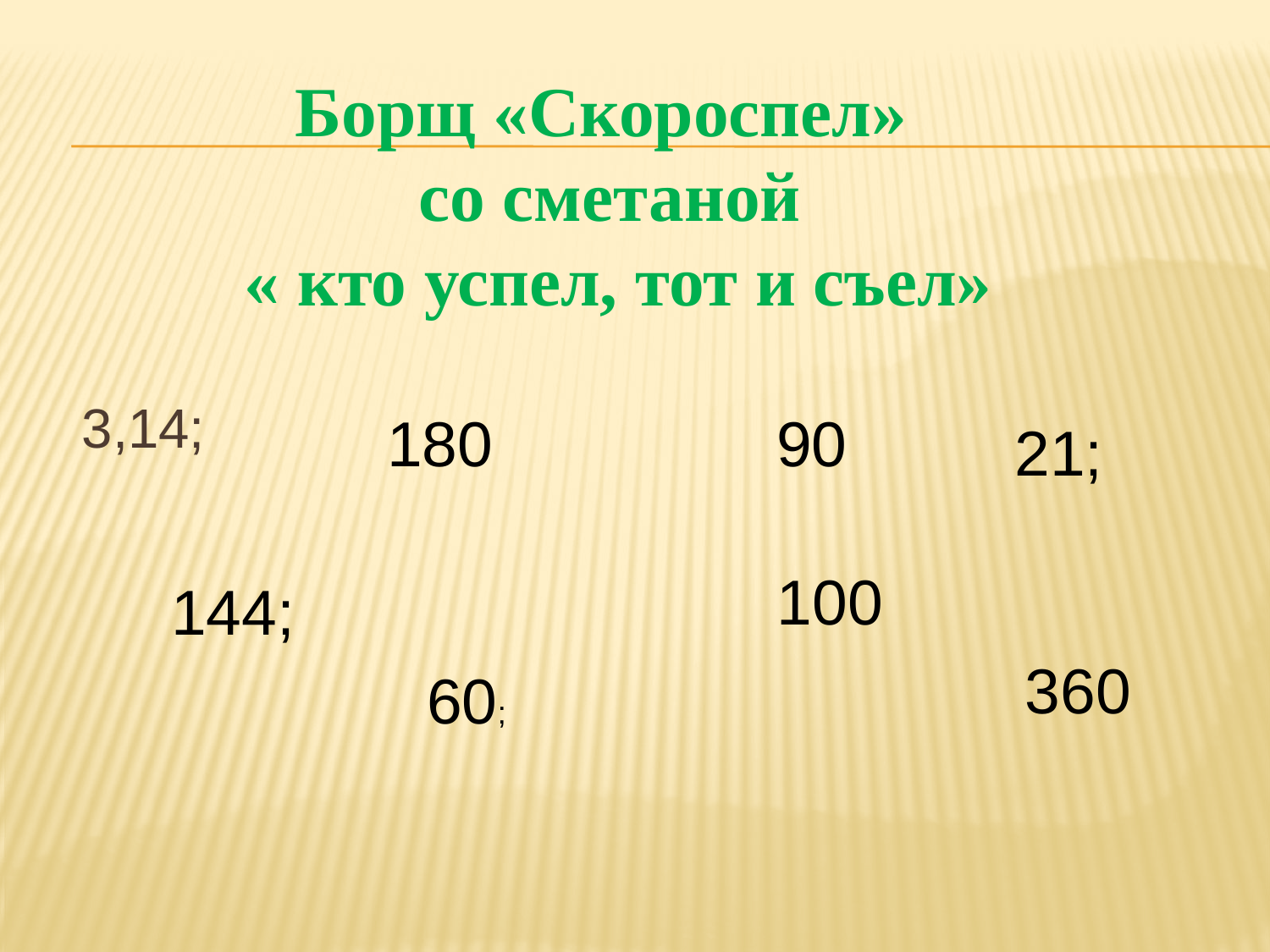

Борщ «Скороспел»
со сметаной
 « кто успел, тот и съел»
#
3,14;
 180
90
21;
100
144;
360
 60;